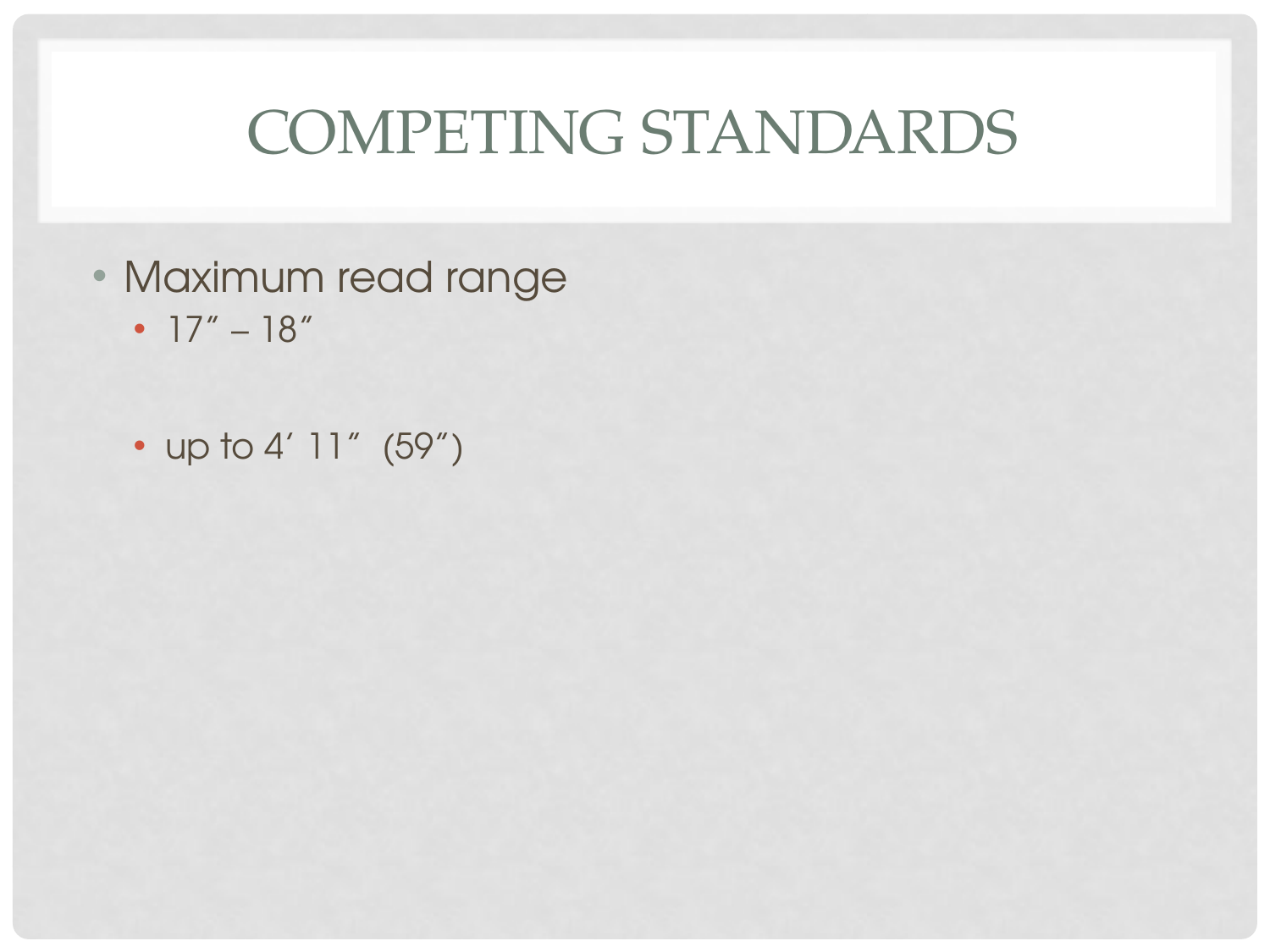

# Competing standards
Maximum read range
17” – 18”

up to 4’ 11”  (59”)